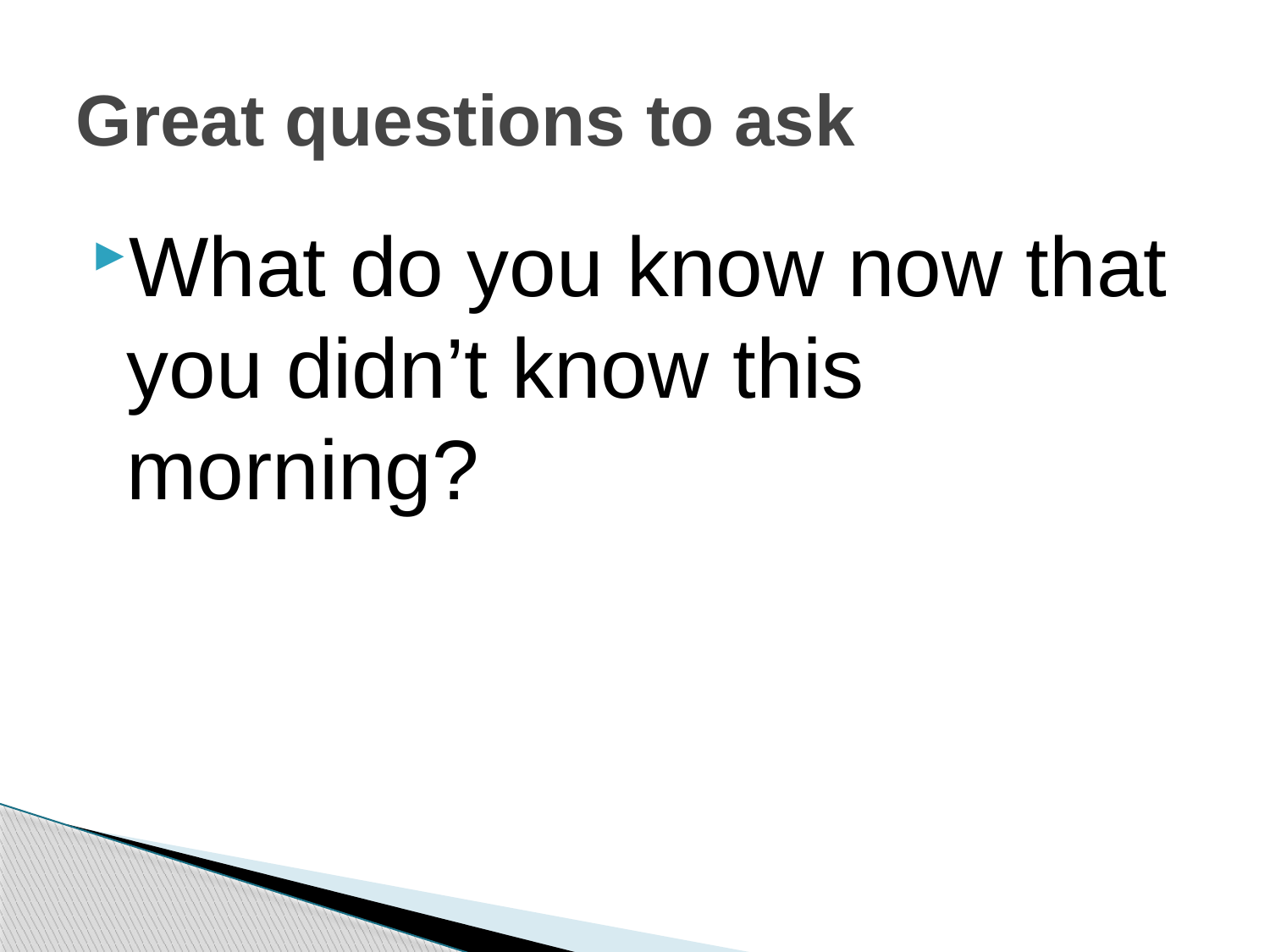

# Great questions to ask
What do you know now that you didn’t know this morning?